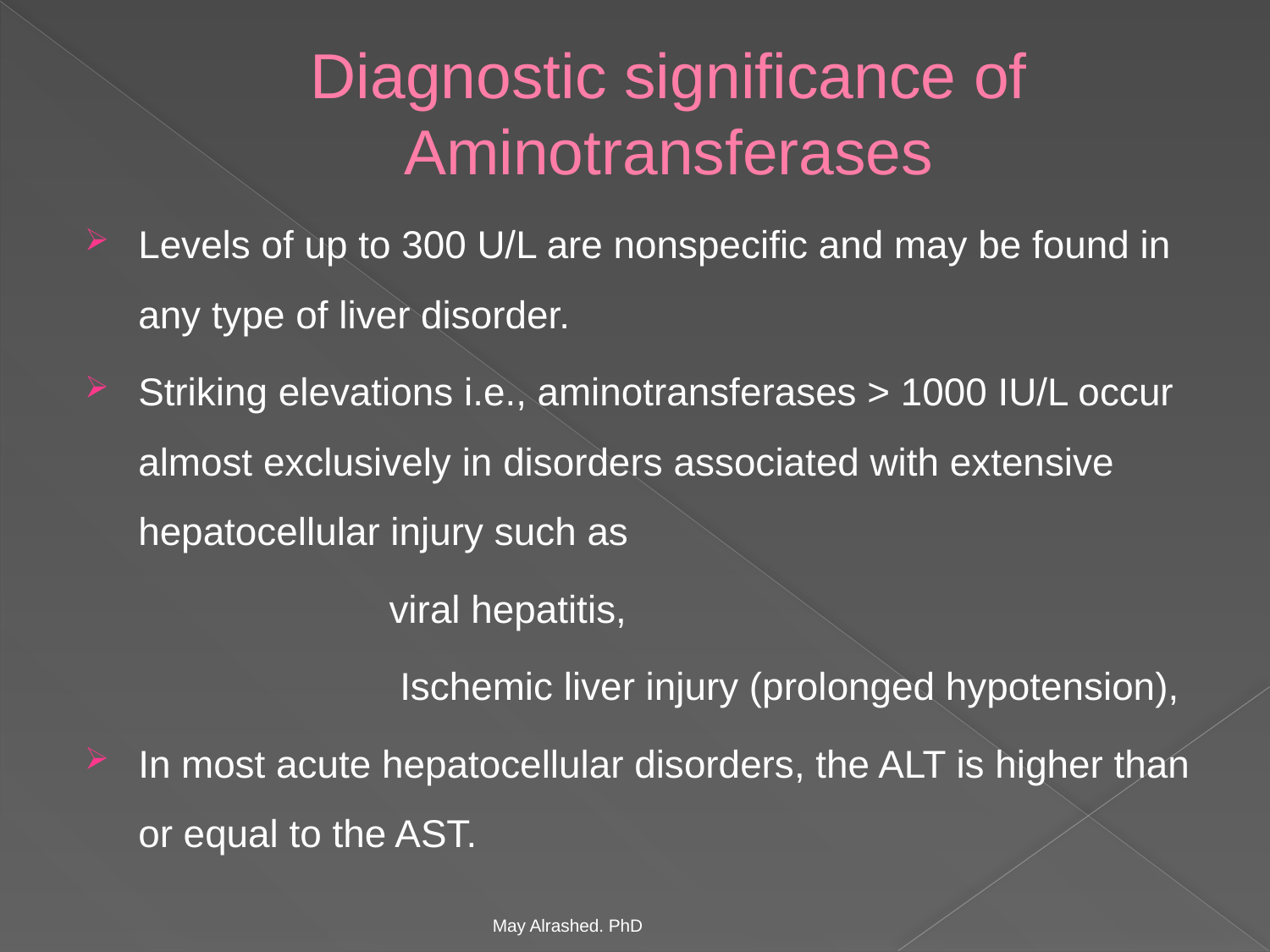

# Diagnostic significance of Aminotransferases
Levels of up to 300 U/L are nonspecific and may be found in any type of liver disorder.
Striking elevations i.e., aminotransferases > 1000 IU/L occur almost exclusively in disorders associated with extensive hepatocellular injury such as
                             viral hepatitis,
                              Ischemic liver injury (prolonged hypotension),
In most acute hepatocellular disorders, the ALT is higher than or equal to the AST.

May Alrashed. PhD